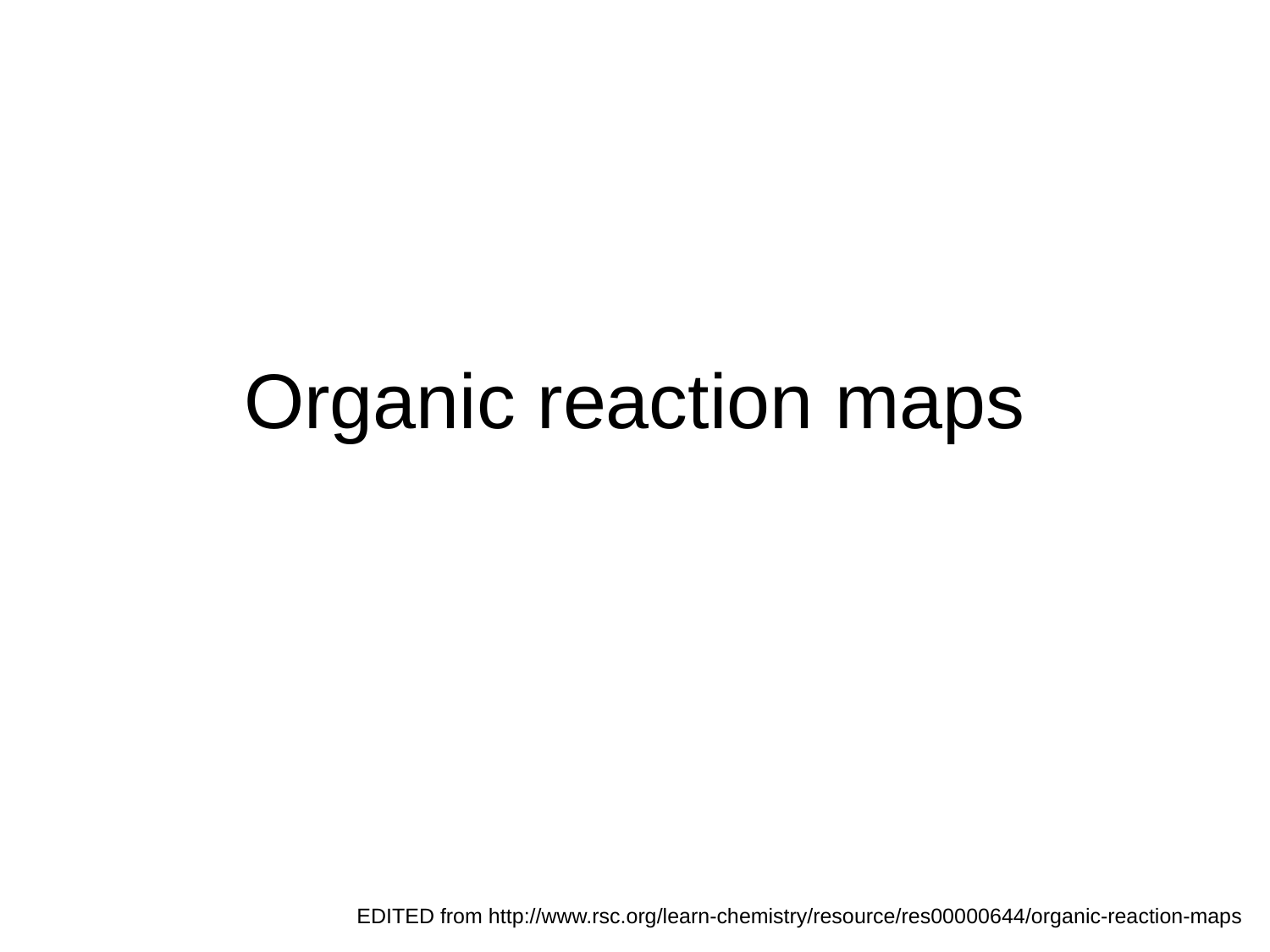

# Organic reaction maps
EDITED from http://www.rsc.org/learn-chemistry/resource/res00000644/organic-reaction-maps